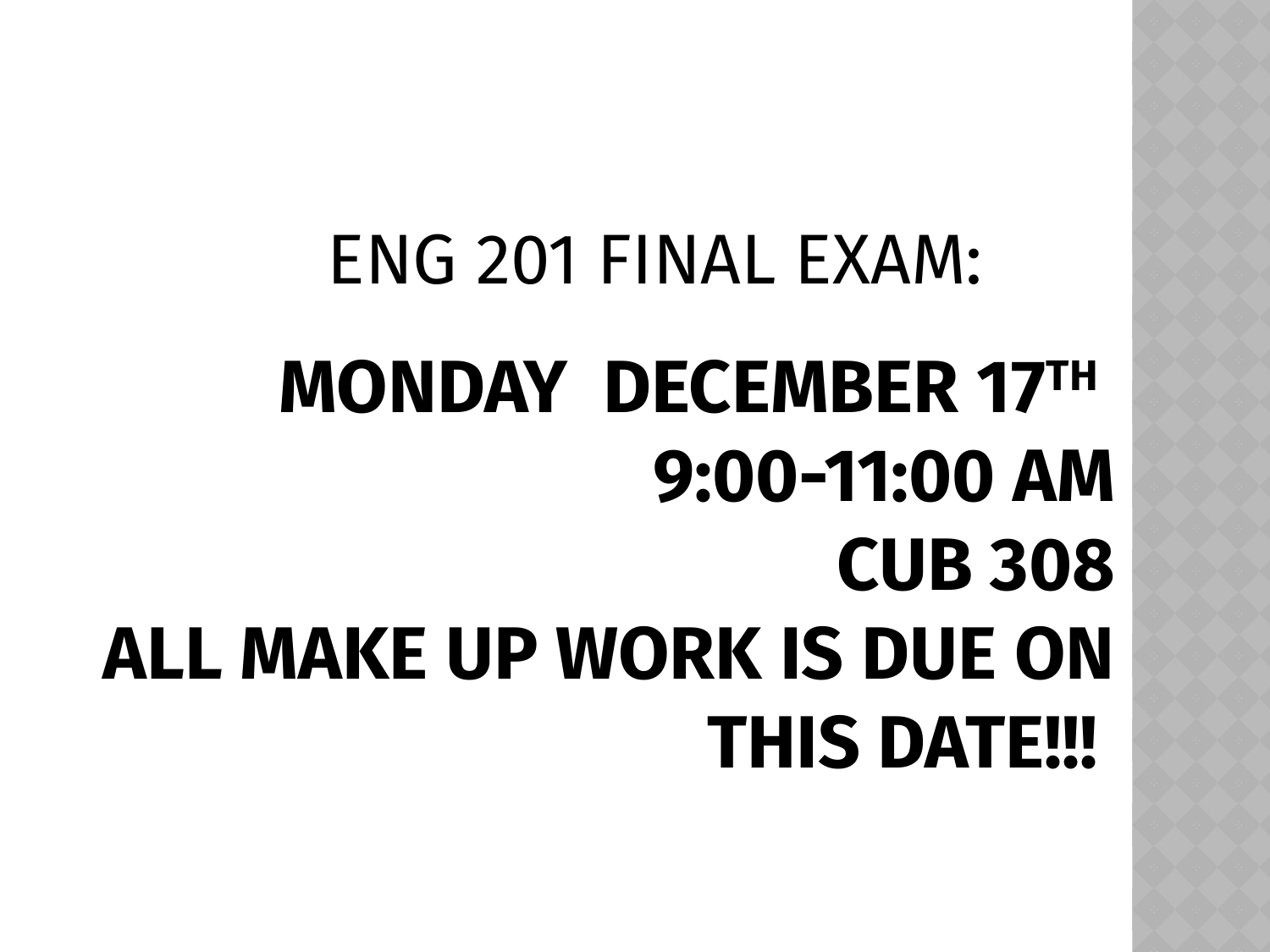

ENG 201 FINAL EXAM:
# Monday  December 17th 9:00-11:00 am CUB 308 all make up work is due on this date!!!